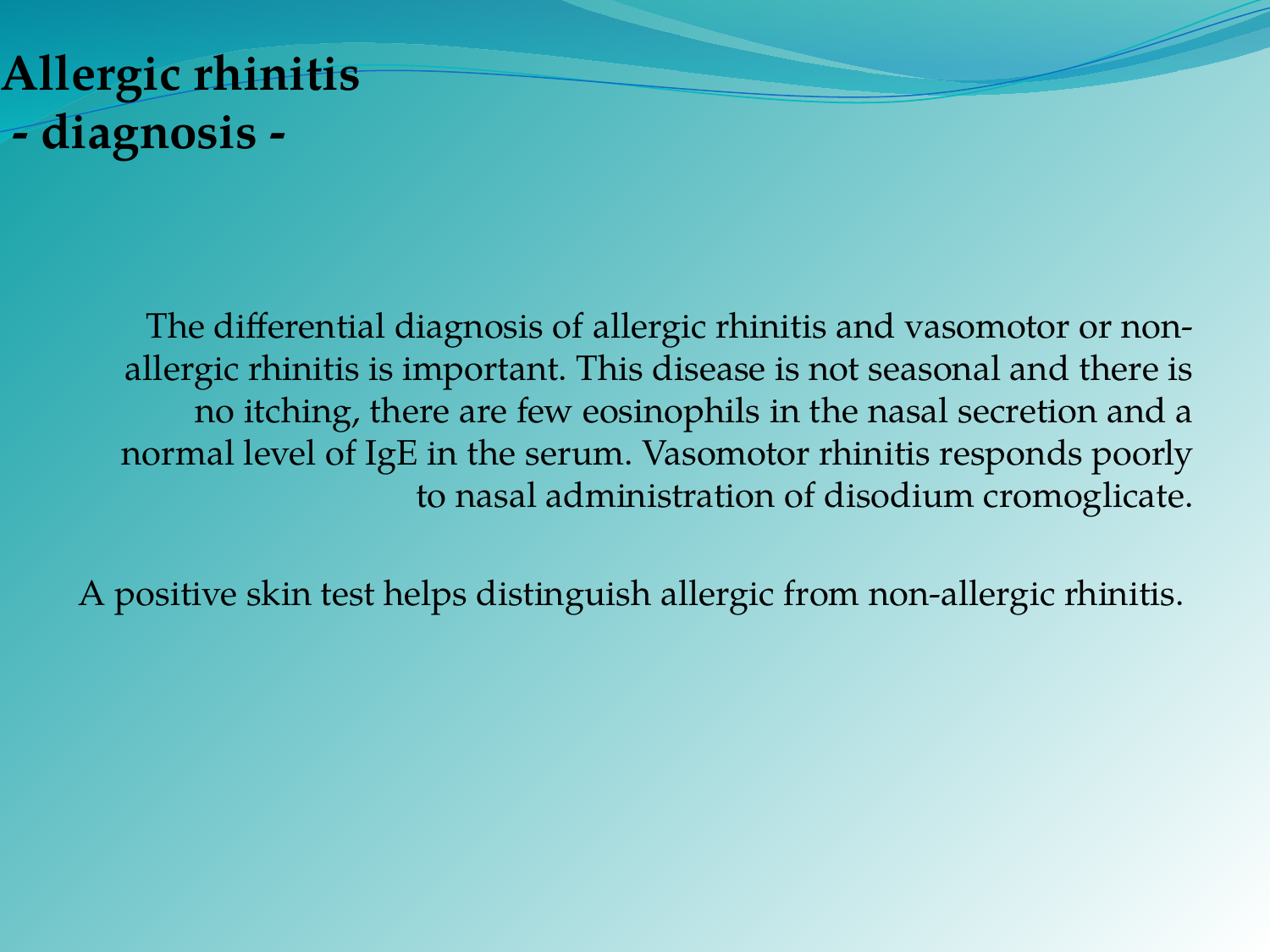

# Allergic rhinitis - diagnosis -
The differential diagnosis of allergic rhinitis and vasomotor or non-allergic rhinitis is important. This disease is not seasonal and there is no itching, there are few eosinophils in the nasal secretion and a normal level of IgE in the serum. Vasomotor rhinitis responds poorly to nasal administration of disodium cromoglicate.

A positive skin test helps distinguish allergic from non-allergic rhinitis.